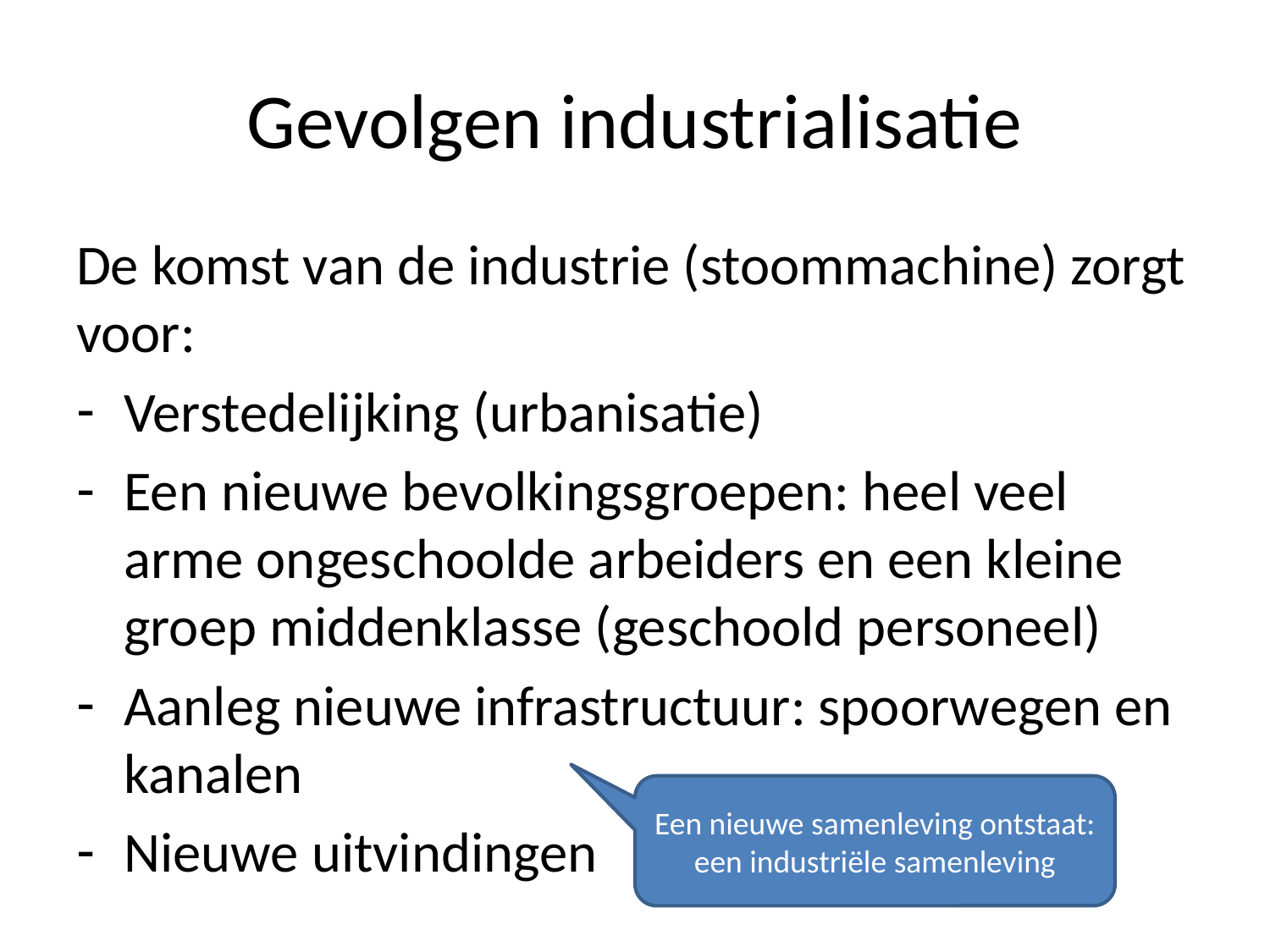

# Gevolgen industrialisatie
De komst van de industrie (stoommachine) zorgt voor:
Verstedelijking (urbanisatie)
Een nieuwe bevolkingsgroepen: heel veel arme ongeschoolde arbeiders en een kleine groep middenklasse (geschoold personeel)
Aanleg nieuwe infrastructuur: spoorwegen en kanalen
Nieuwe uitvindingen

Een nieuwe samenleving ontstaat: een industriële samenleving